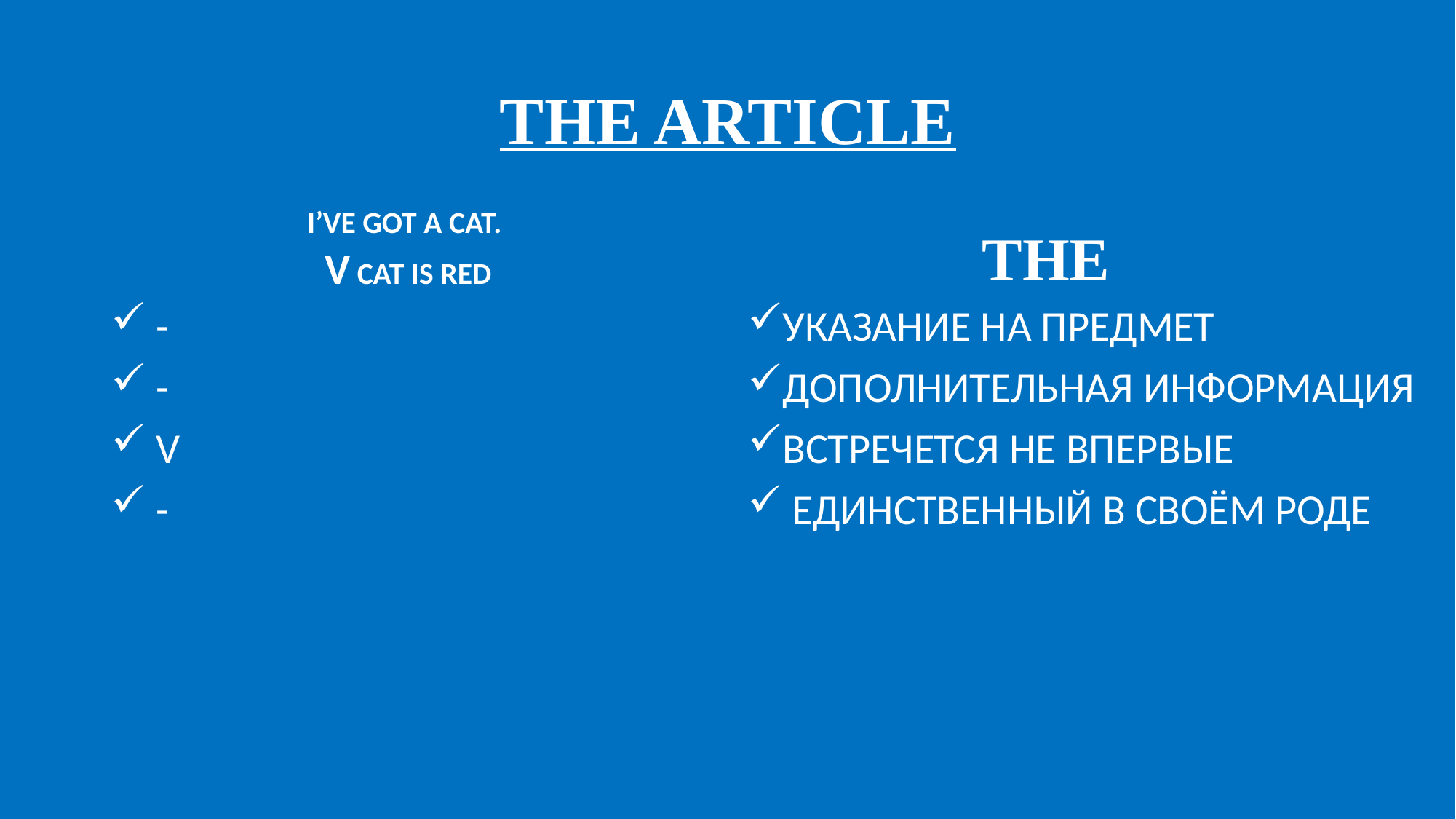

# THE ARTICLE
I’VE GOT A CAT.
V CAT IS RED
THE
 -
 -
 V
 -

УКАЗАНИЕ НА ПРЕДМЕТ
ДОПОЛНИТЕЛЬНАЯ ИНФОРМАЦИЯ
ВСТРЕЧЕТСЯ НЕ ВПЕРВЫЕ
 ЕДИНСТВЕННЫЙ В СВОЁМ РОДЕ